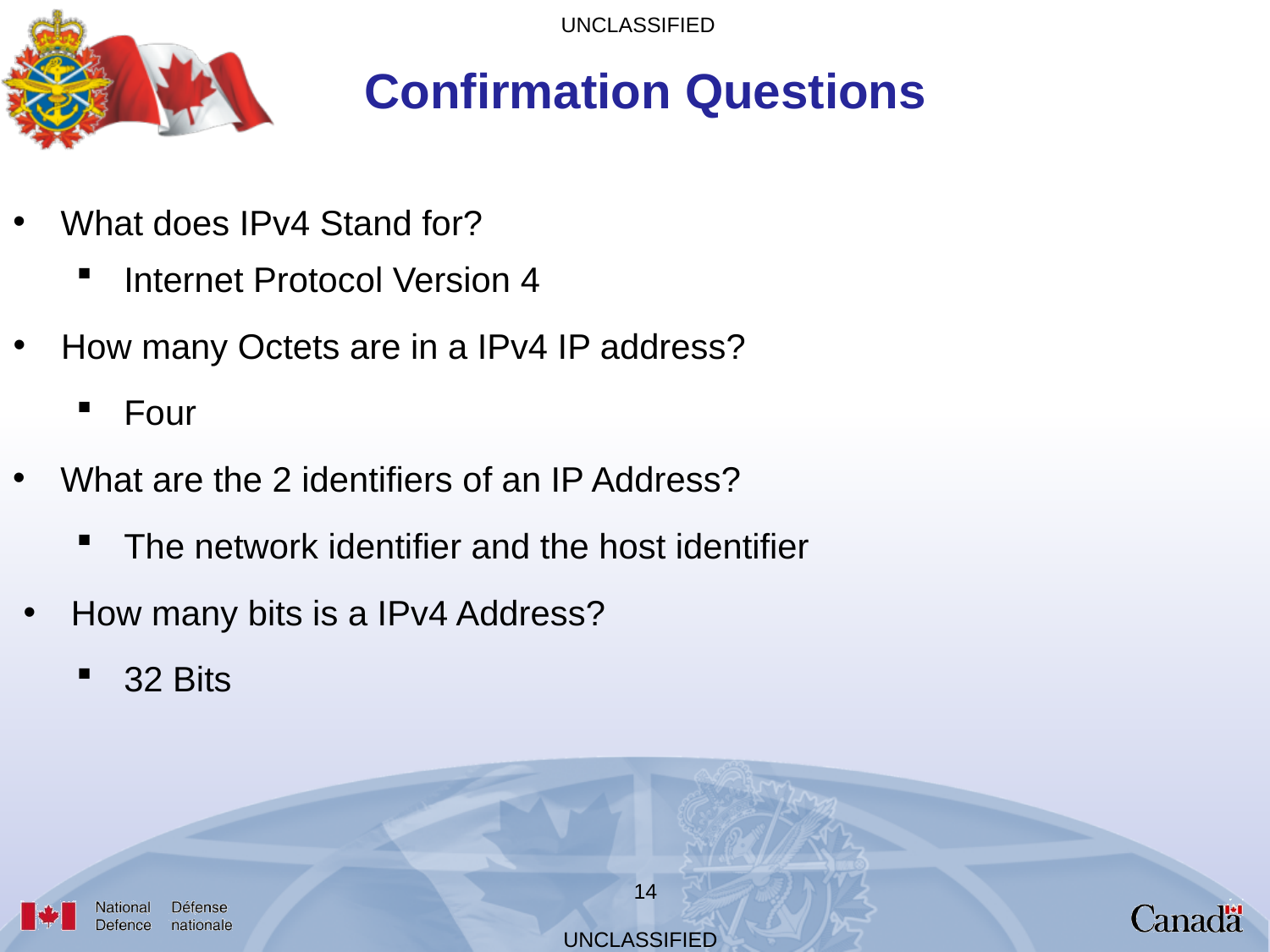

Confirmation Questions
What does IPv4 Stand for?
Internet Protocol Version 4
How many Octets are in a IPv4 IP address?
Four
What are the 2 identifiers of an IP Address?
The network identifier and the host identifier
How many bits is a IPv4 Address?
32 Bits